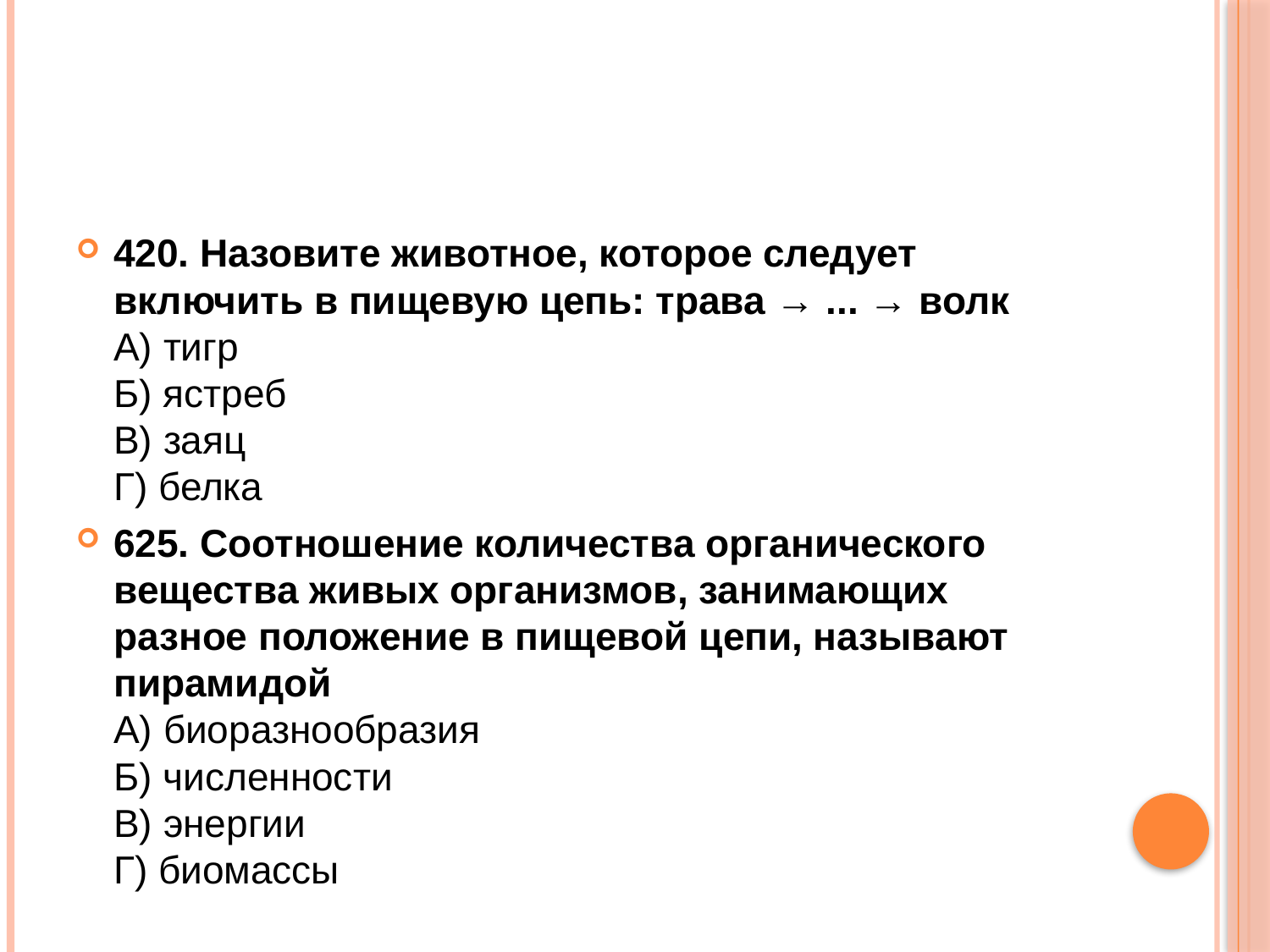

#
420. Назовите животное, которое следует включить в пищевую цепь: трава → ... → волк
А) тигр
Б) ястреб
В) заяц
Г) белка
625. Соотношение количества органического вещества живых организмов, занимающих разное положение в пищевой цепи, называют пирамидой
А) биоразнообразия
Б) численности
В) энергии
Г) биомассы